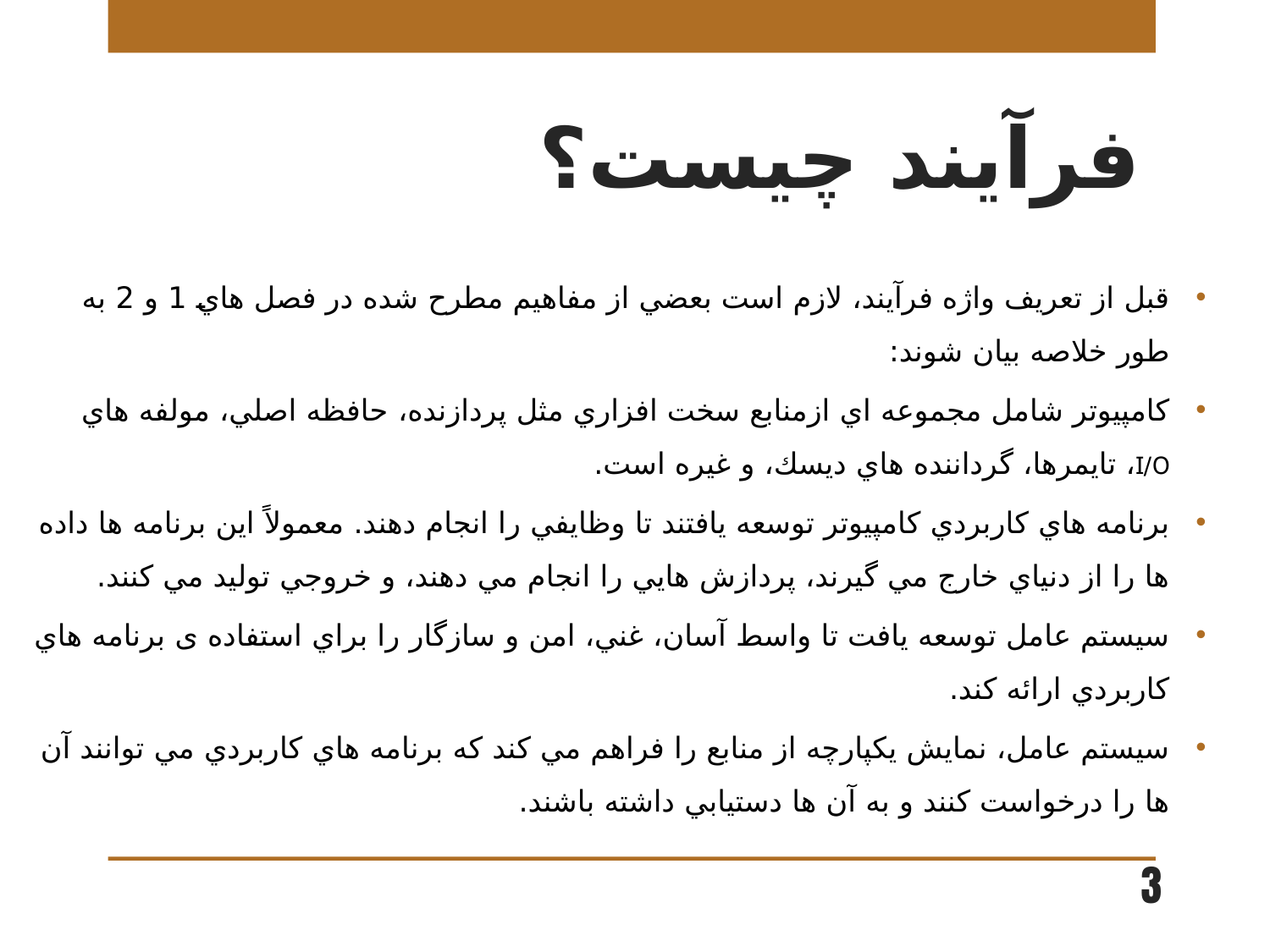

# فرآيند چيست؟
قبل از تعريف واژه فرآيند، لازم است بعضي از مفاهيم مطرح شده در فصل هاي 1 و 2 به طور خلاصه بيان شوند:
كامپيوتر شامل مجموعه اي ازمنابع سخت افزاري مثل پردازنده، حافظه اصلي، مولفه هاي I/O، تايمرها، گرداننده هاي ديسك، و غيره است.
برنامه هاي كاربردي كامپيوتر توسعه يافتند تا وظايفي را انجام دهند. معمولاً اين برنامه ها داده ها را از دنياي خارج مي گيرند، پردازش هايي را انجام مي دهند، و خروجي توليد مي كنند.
سيستم عامل توسعه يافت تا واسط آسان، غني، امن و سازگار را براي استفاده ی برنامه هاي كاربردي ارائه كند.
سيستم عامل، نمايش يكپارچه از منابع را فراهم مي كند كه برنامه هاي كاربردي مي توانند آن ها را درخواست كنند و به آن ها دستيابي داشته باشند.
3